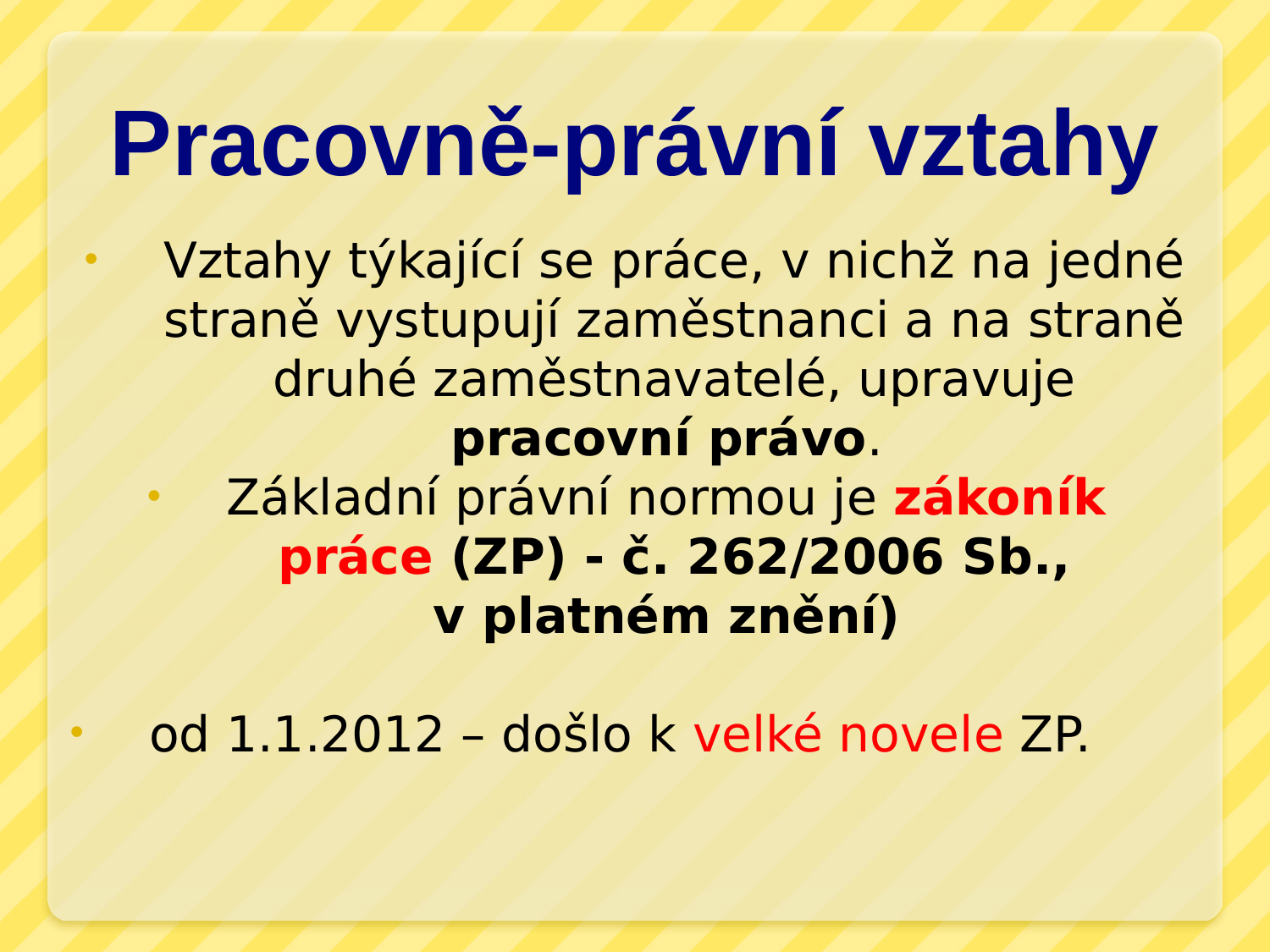

# Pracovně-právní vztahy
Vztahy týkající se práce, v nichž na jedné straně vystupují zaměstnanci a na straně druhé zaměstnavatelé, upravuje pracovní právo.
Základní právní normou je zákoník  práce (ZP) - č. 262/2006 Sb., v platném znění)

od 1.1.2012 – došlo k velké novele ZP.